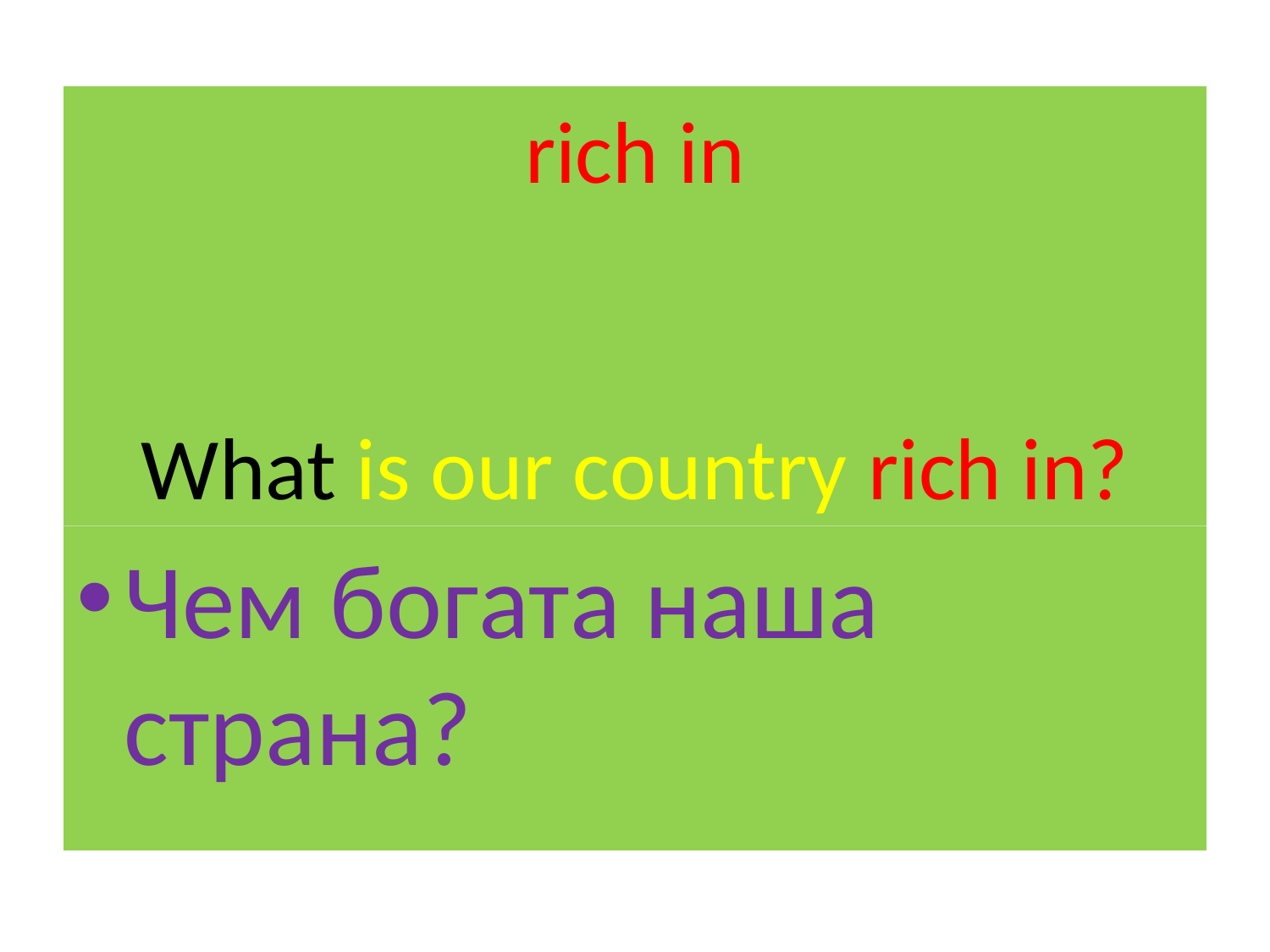

# rich in What is our country rich in?
Чем богата наша страна?